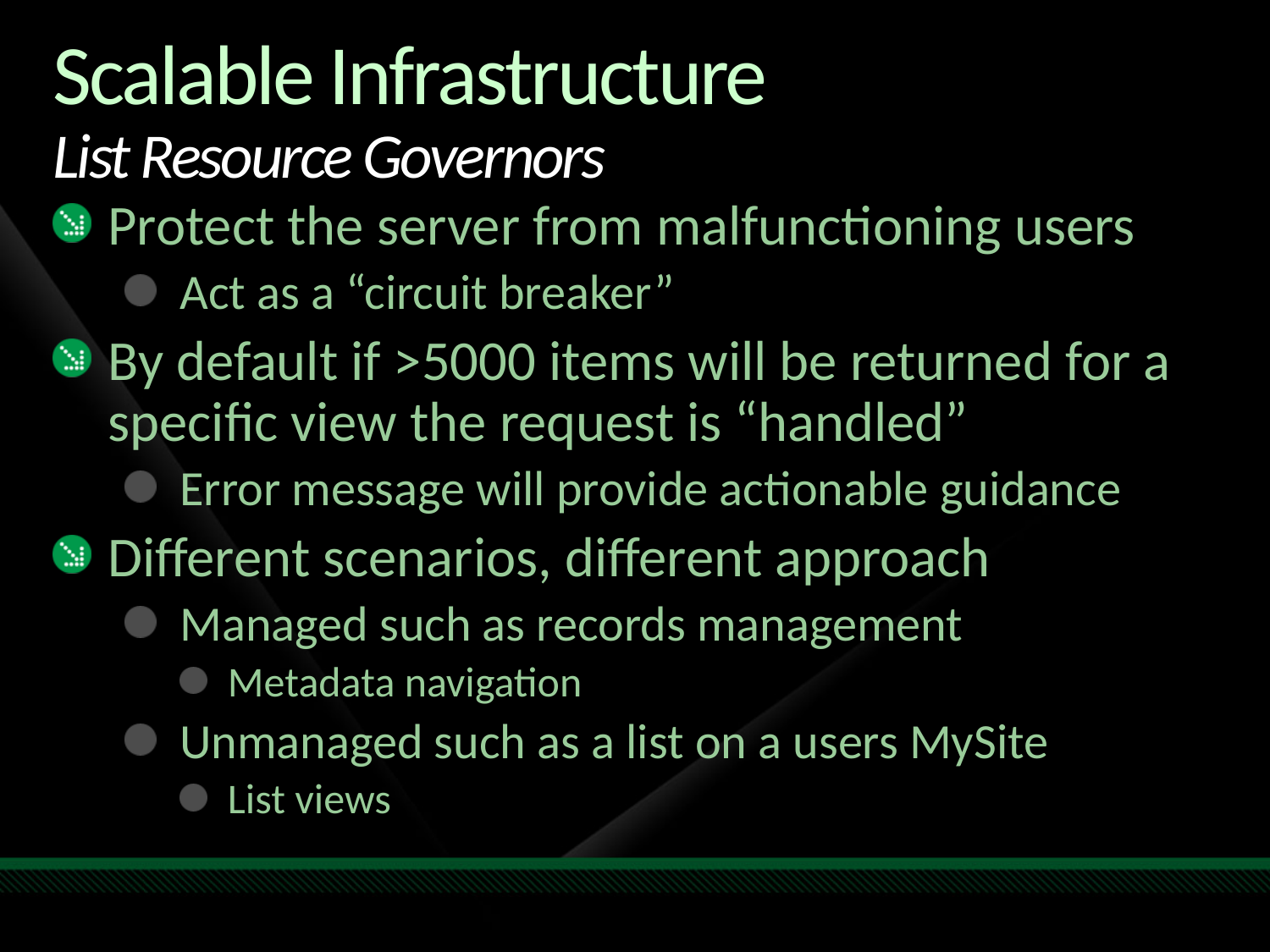

# Scalable Infrastructure List Resource Governors
Protect the server from malfunctioning users
Act as a “circuit breaker”
By default if >5000 items will be returned for a specific view the request is “handled”
Error message will provide actionable guidance
Different scenarios, different approach
Managed such as records management
Metadata navigation
Unmanaged such as a list on a users MySite
List views